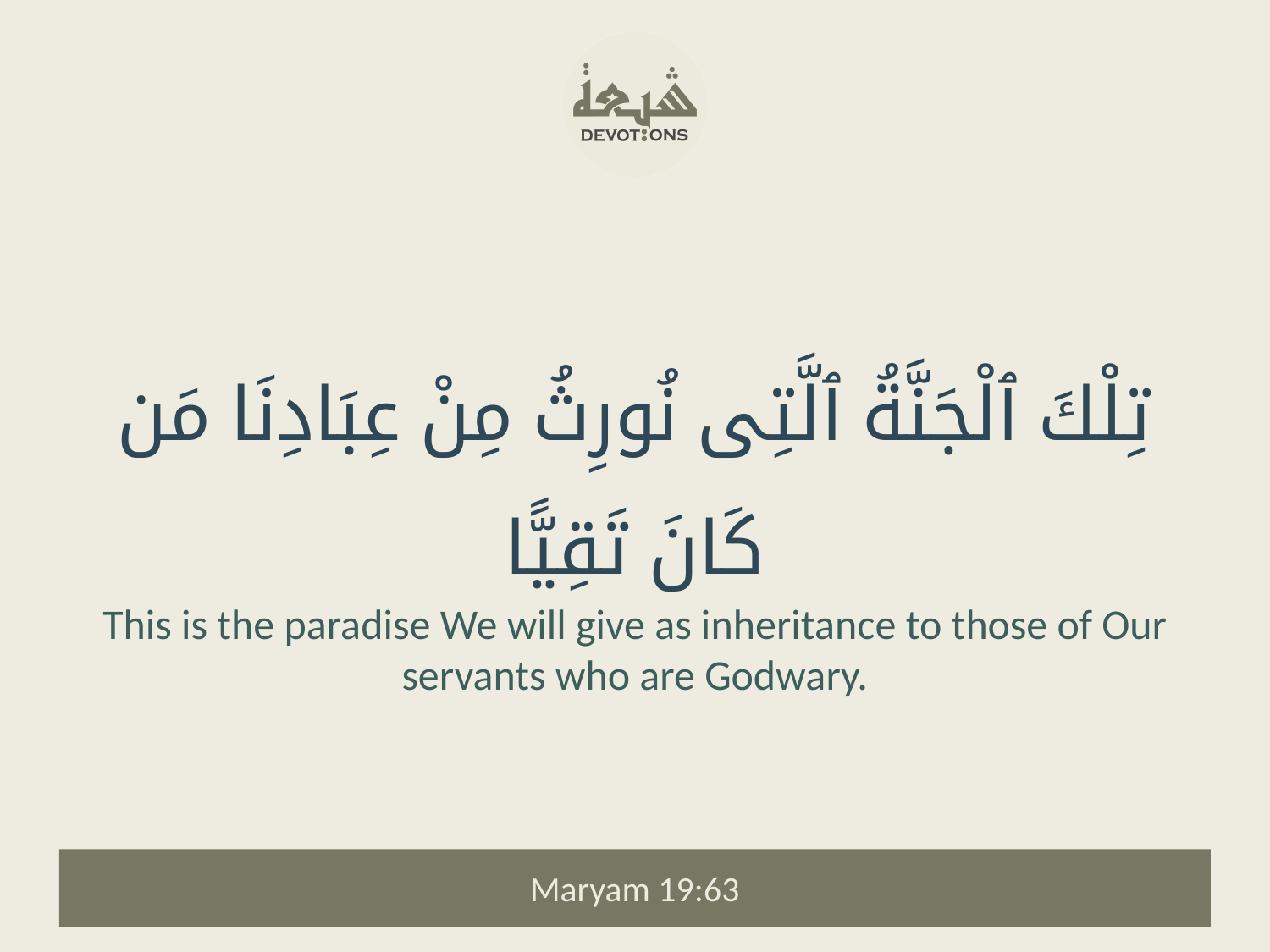

تِلْكَ ٱلْجَنَّةُ ٱلَّتِى نُورِثُ مِنْ عِبَادِنَا مَن كَانَ تَقِيًّا
This is the paradise We will give as inheritance to those of Our servants who are Godwary.
Maryam 19:63